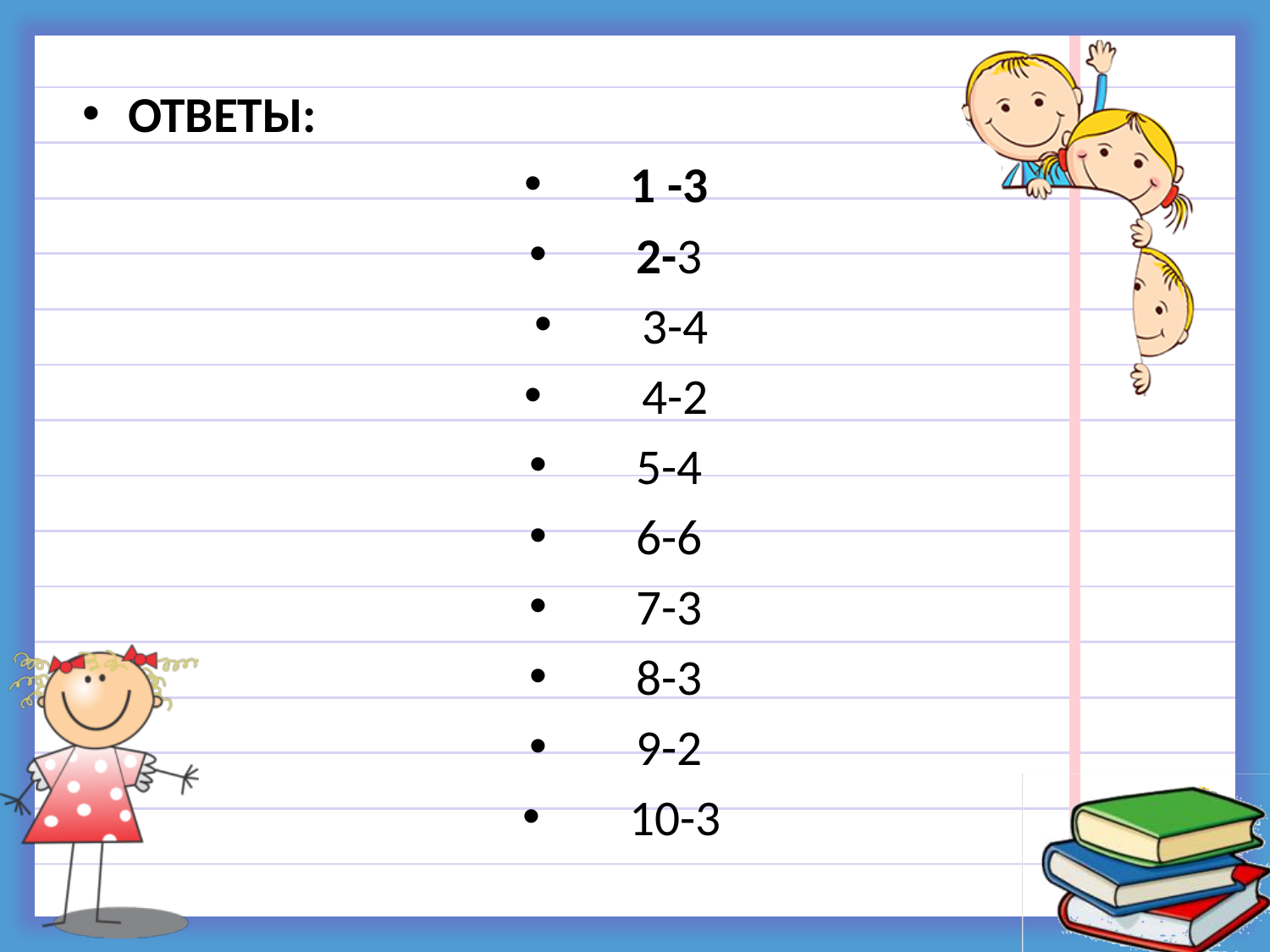

ОТВЕТЫ:
1 -3
2-3
3-4
 4-2
5-4
6-6
7-3
8-3
9-2
10-3